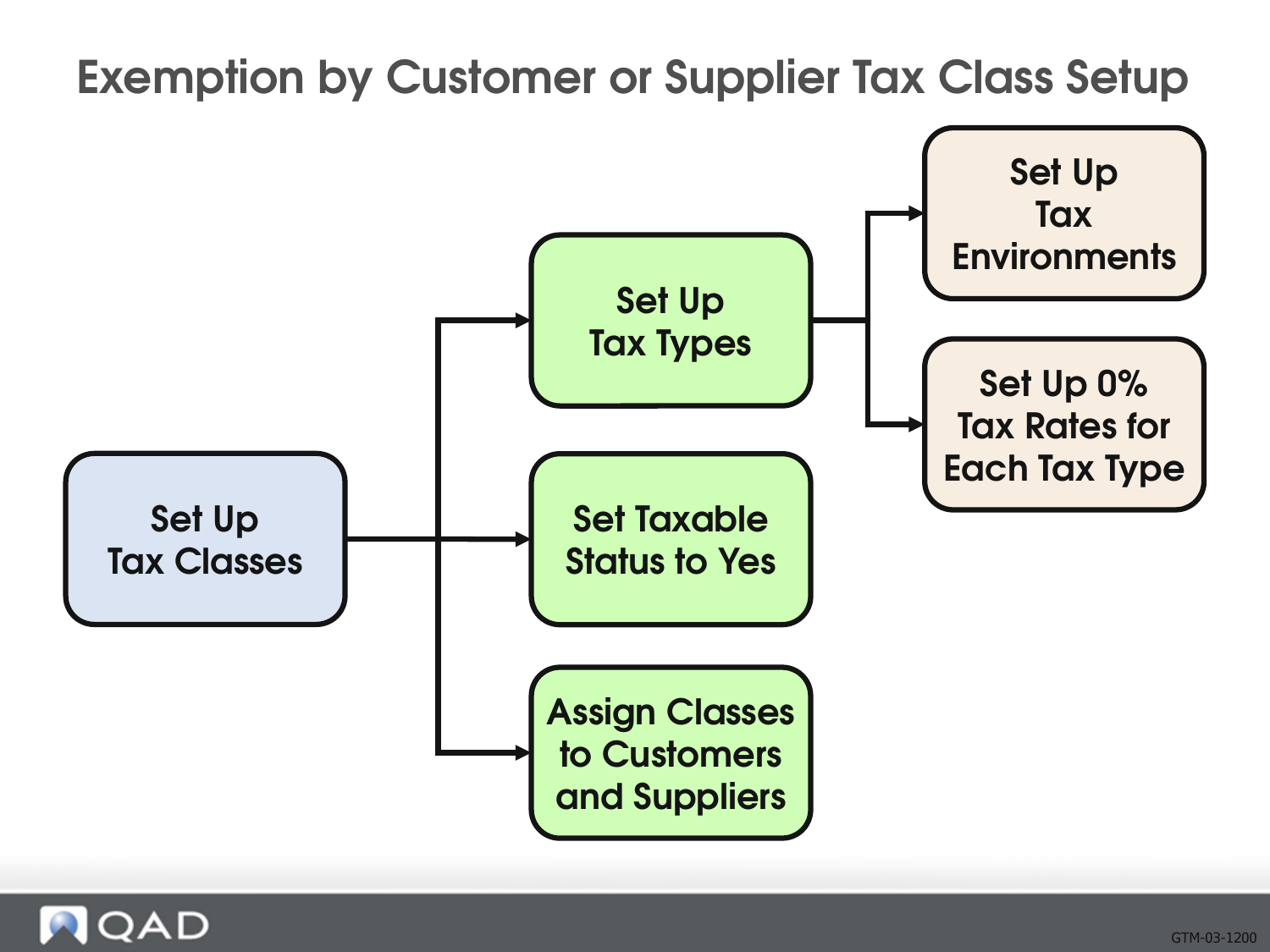

# Exemption by Customer or Supplier Tax Class Setup
Set Up
Tax
Environments
Set Up
Tax Types
Set Up 0%
Tax Rates for
Each Tax Type
Set Up
Tax Classes
Set Taxable
Status to Yes
Assign Classes
to Customers
and Suppliers
GTM-03-1200